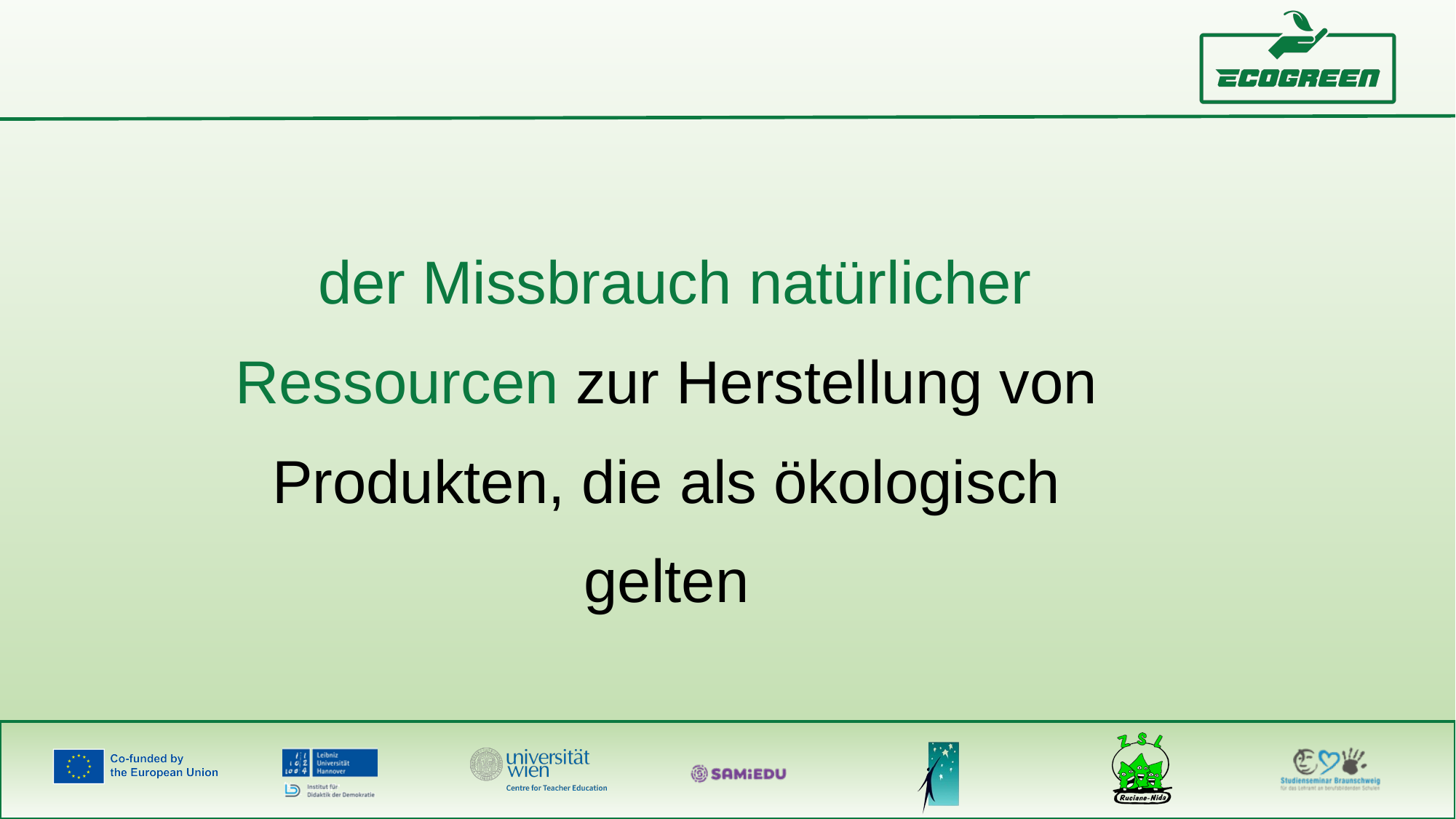

der Missbrauch natürlicher Ressourcen zur Herstellung von Produkten, die als ökologisch gelten